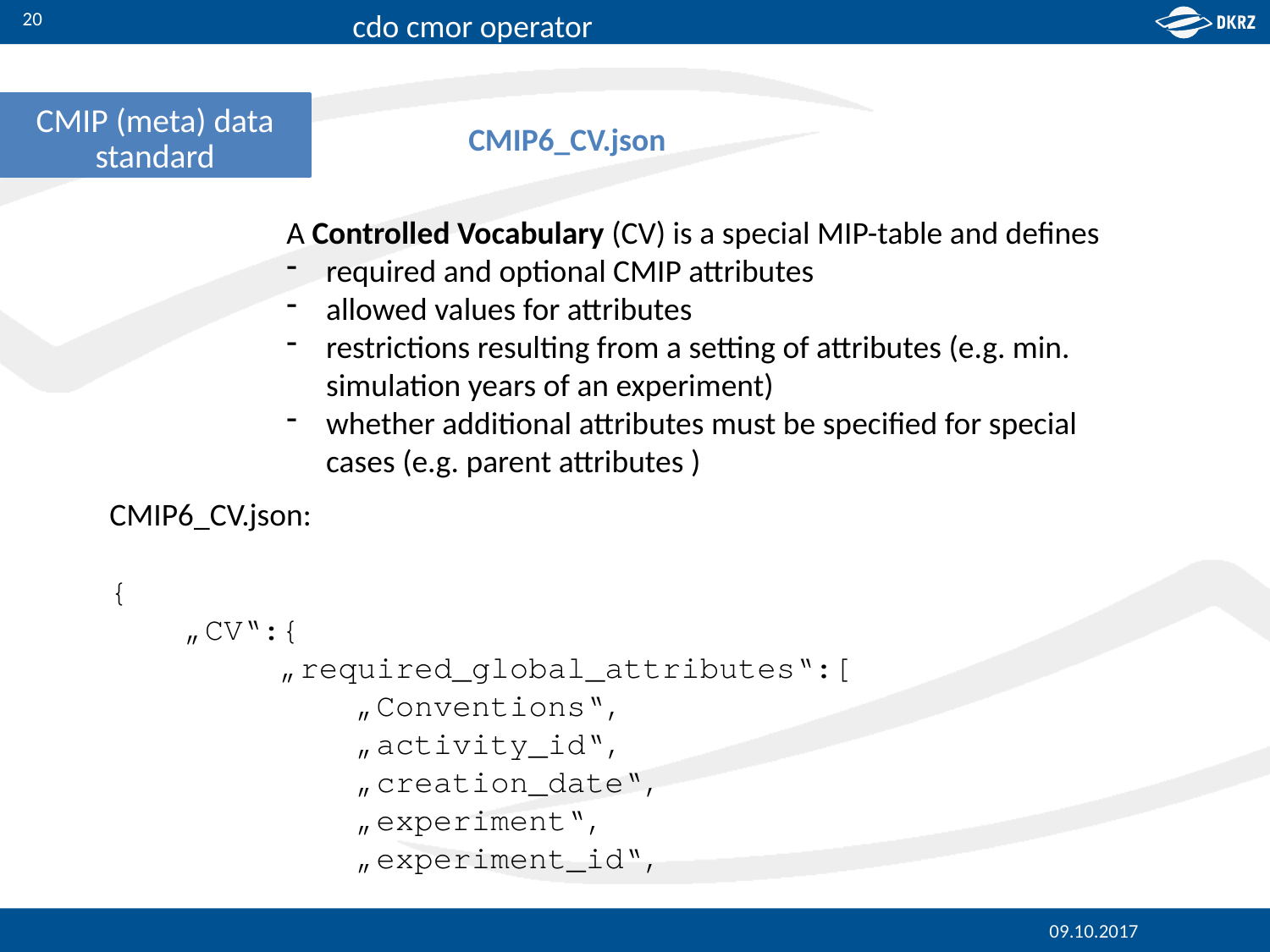

20
CMIP (meta) data standard

CMIP6_CV.json
A Controlled Vocabulary (CV) is a special MIP-table and defines
required and optional CMIP attributes
allowed values for attributes
restrictions resulting from a setting of attributes (e.g. min. simulation years of an experiment)
whether additional attributes must be specified for special cases (e.g. parent attributes )
CMIP6_CV.json:

{
    „CV“:{
         „required_global_attributes“:[
             „Conventions“,
             „activity_id“,
             „creation_date“,
             „experiment“,
             „experiment_id“,
09.10.2017